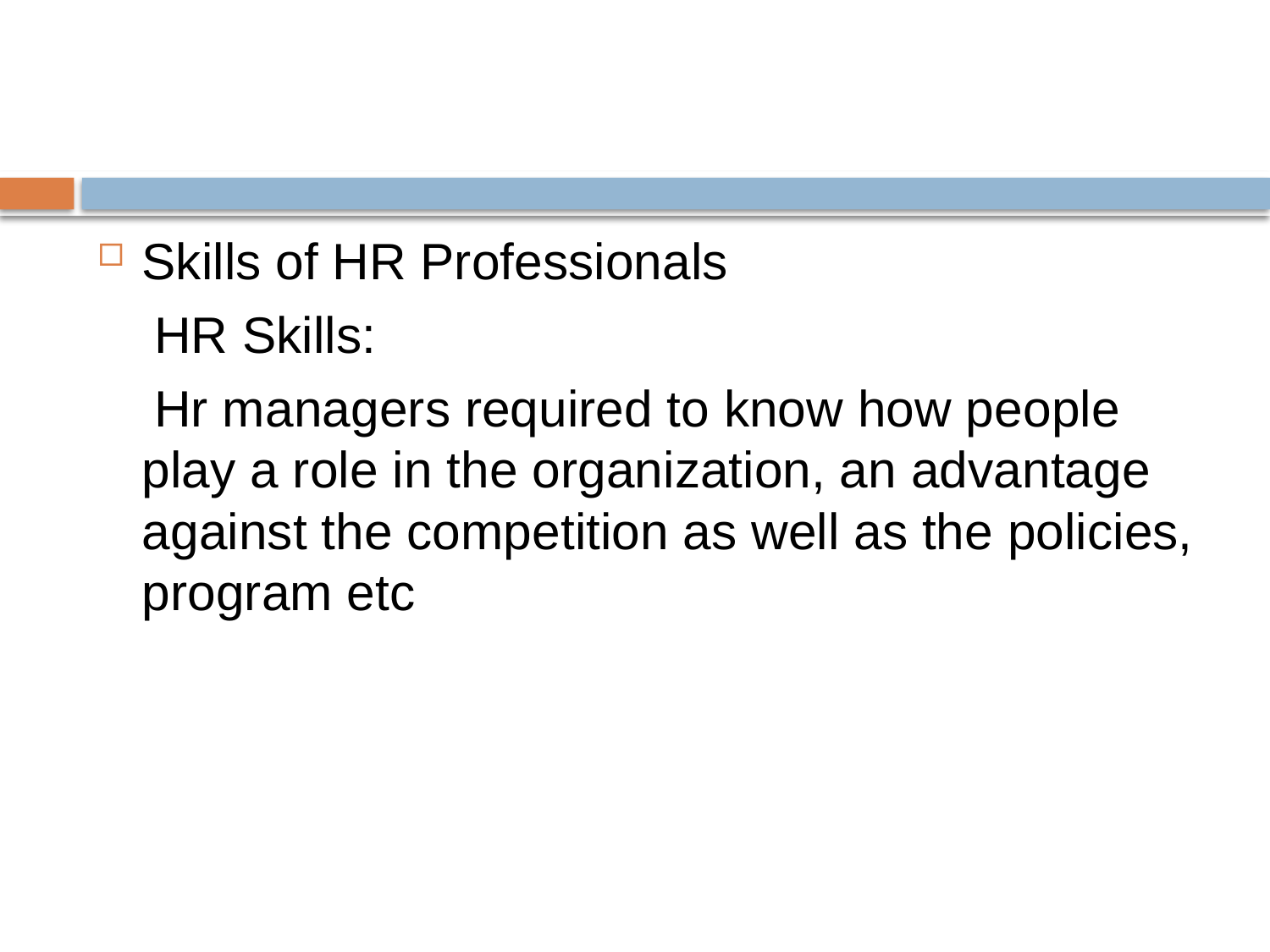

#
Skills of HR Professionals
    HR Skills:
    Hr managers required to know how people play a role in the organization, an advantage against the competition as well as the policies, program etc